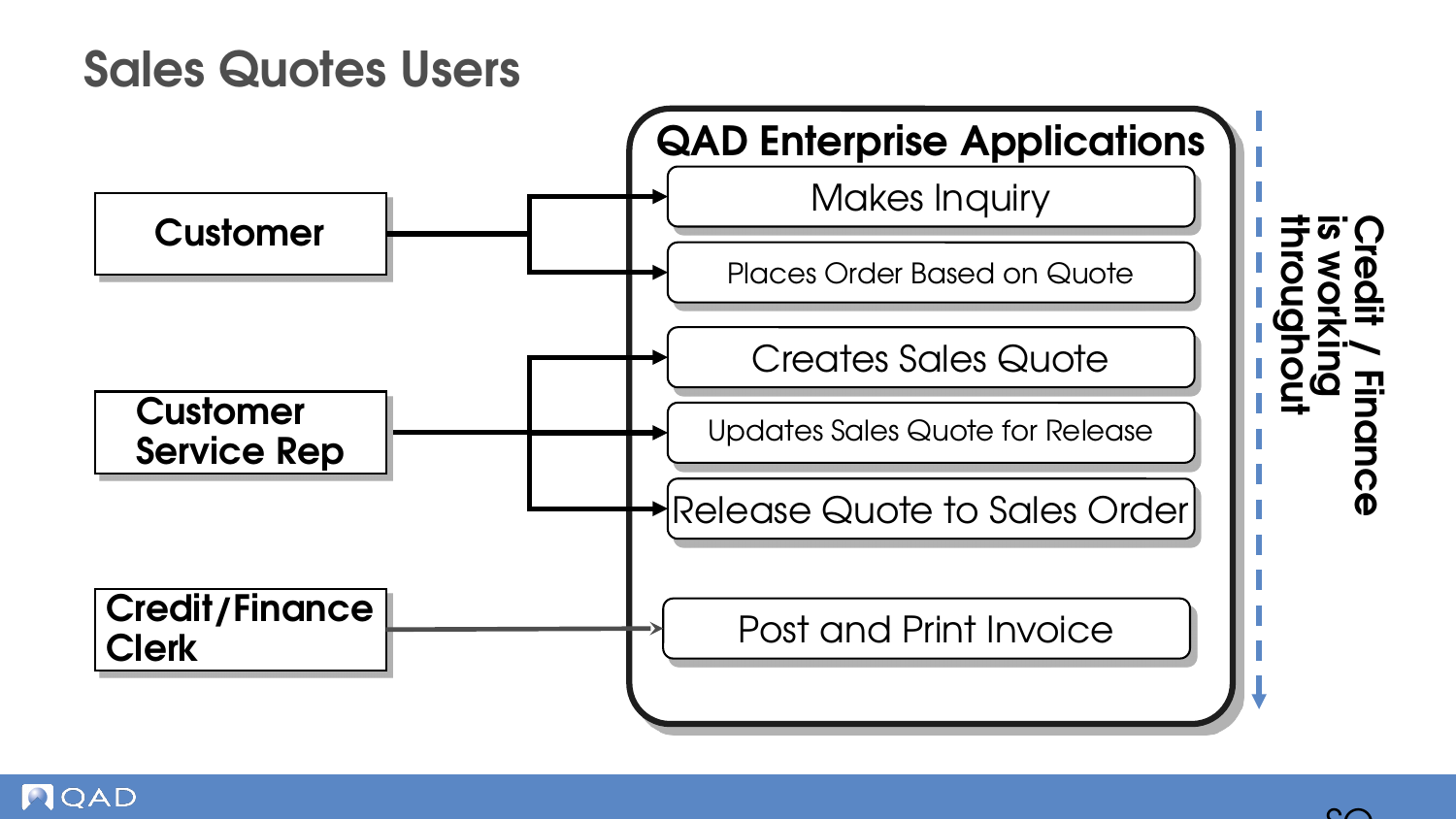

# Sales Quotes Users
QAD Enterprise Applications
Makes Inquiry
Customer
Places Order Based on Quote
Creates Sales Quote
Credit / Finance
is working  throughout
Customer Service Rep
Updates Sales Quote for Release
Release Quote to Sales Order
Credit/Finance
Clerk
Post and Print Invoice
SO-SQ-050